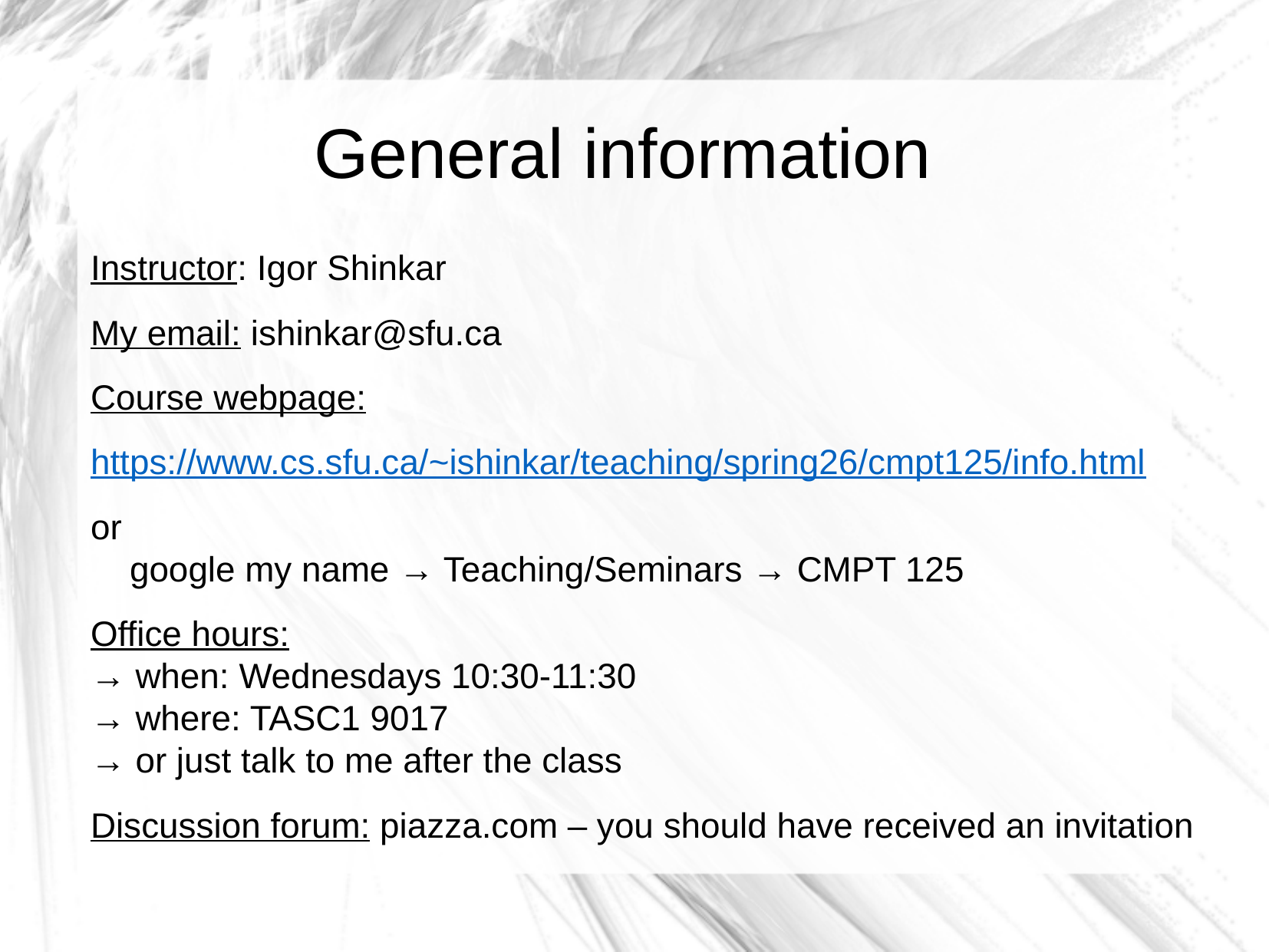

General information
Instructor: Igor Shinkar
My email: ishinkar@sfu.ca
Course webpage:
https://www.cs.sfu.ca/~ishinkar/teaching/spring26/cmpt125/info.html
or
    google my name → Teaching/Seminars → CMPT 125
Office hours:
→ when: Wednesdays 10:30-11:30
→ where: TASC1 9017
→ or just talk to me after the class
Discussion forum: piazza.com – you should have received an invitation